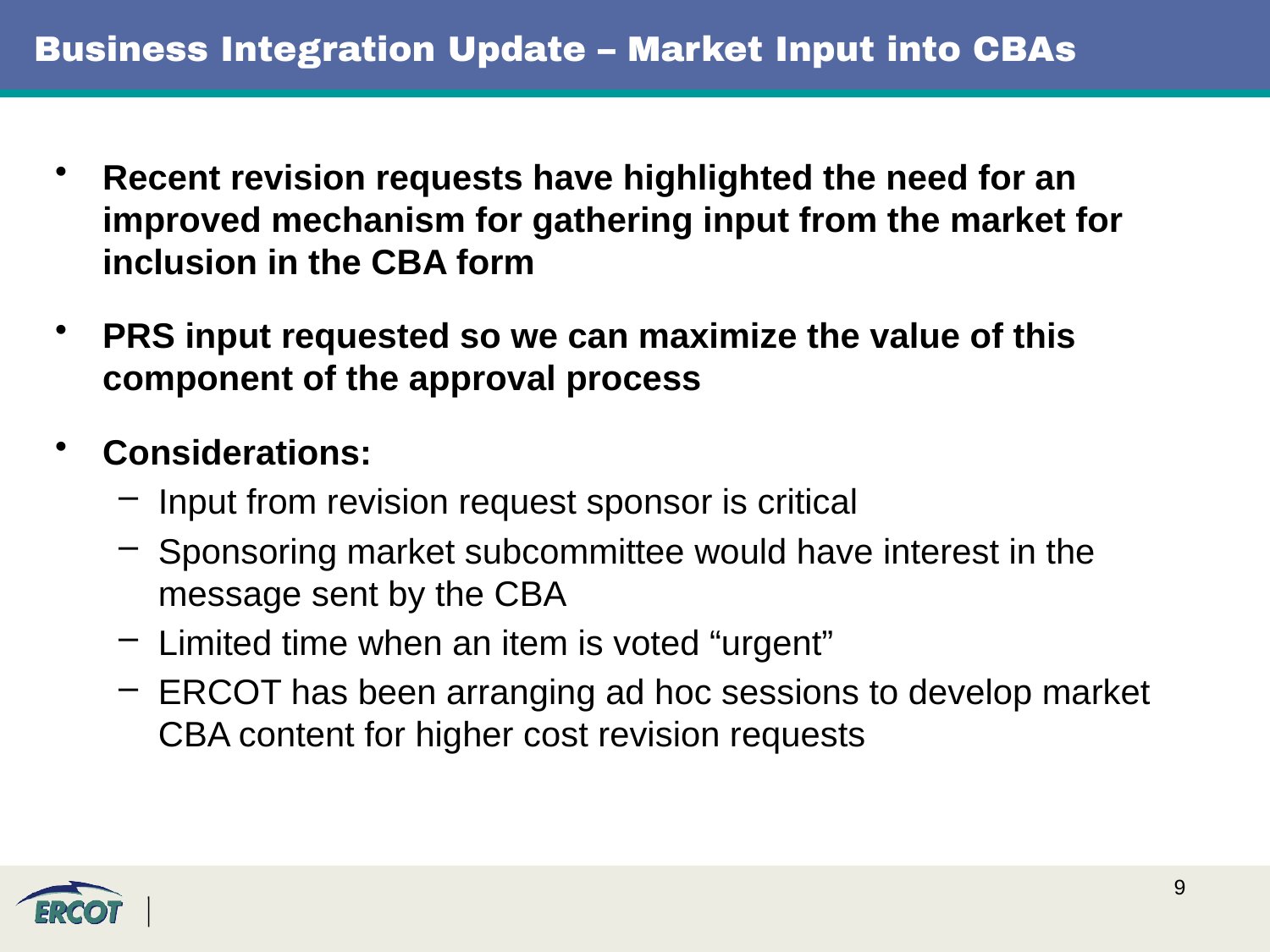

# Business Integration Update – Market Input into CBAs
Recent revision requests have highlighted the need for an improved mechanism for gathering input from the market for inclusion in the CBA form

PRS input requested so we can maximize the value of this component of the approval process

Considerations:
Input from revision request sponsor is critical
Sponsoring market subcommittee would have interest in the message sent by the CBA
Limited time when an item is voted “urgent”
ERCOT has been arranging ad hoc sessions to develop market CBA content for higher cost revision requests